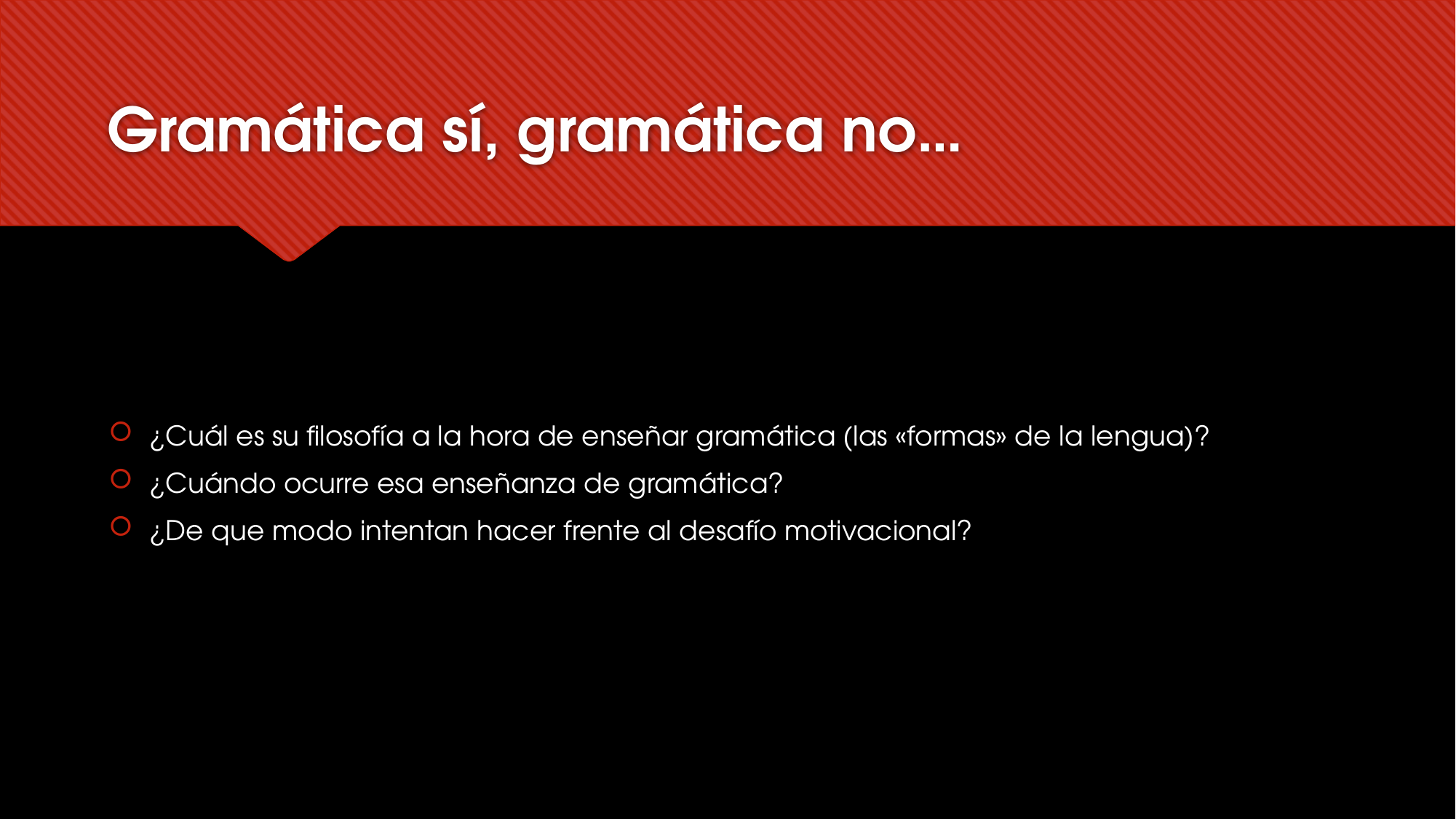

# Gramática sí, gramática no…
¿Cuál es su filosofía a la hora de enseñar gramática (las «formas» de la lengua)?
¿Cuándo ocurre esa enseñanza de gramática?
¿De que modo intentan hacer frente al desafío motivacional?